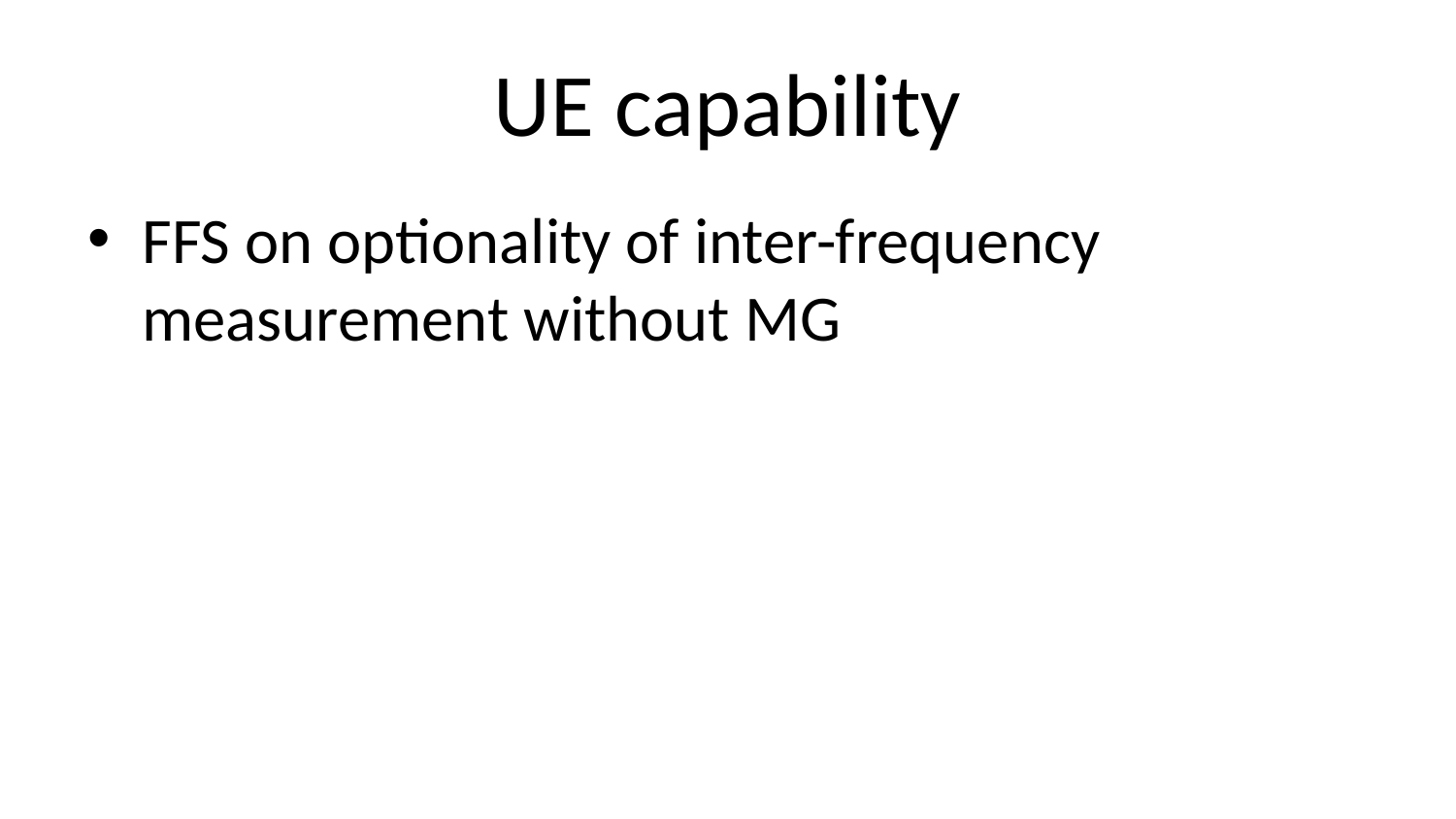

# UE capability
FFS on optionality of inter-frequency measurement without MG